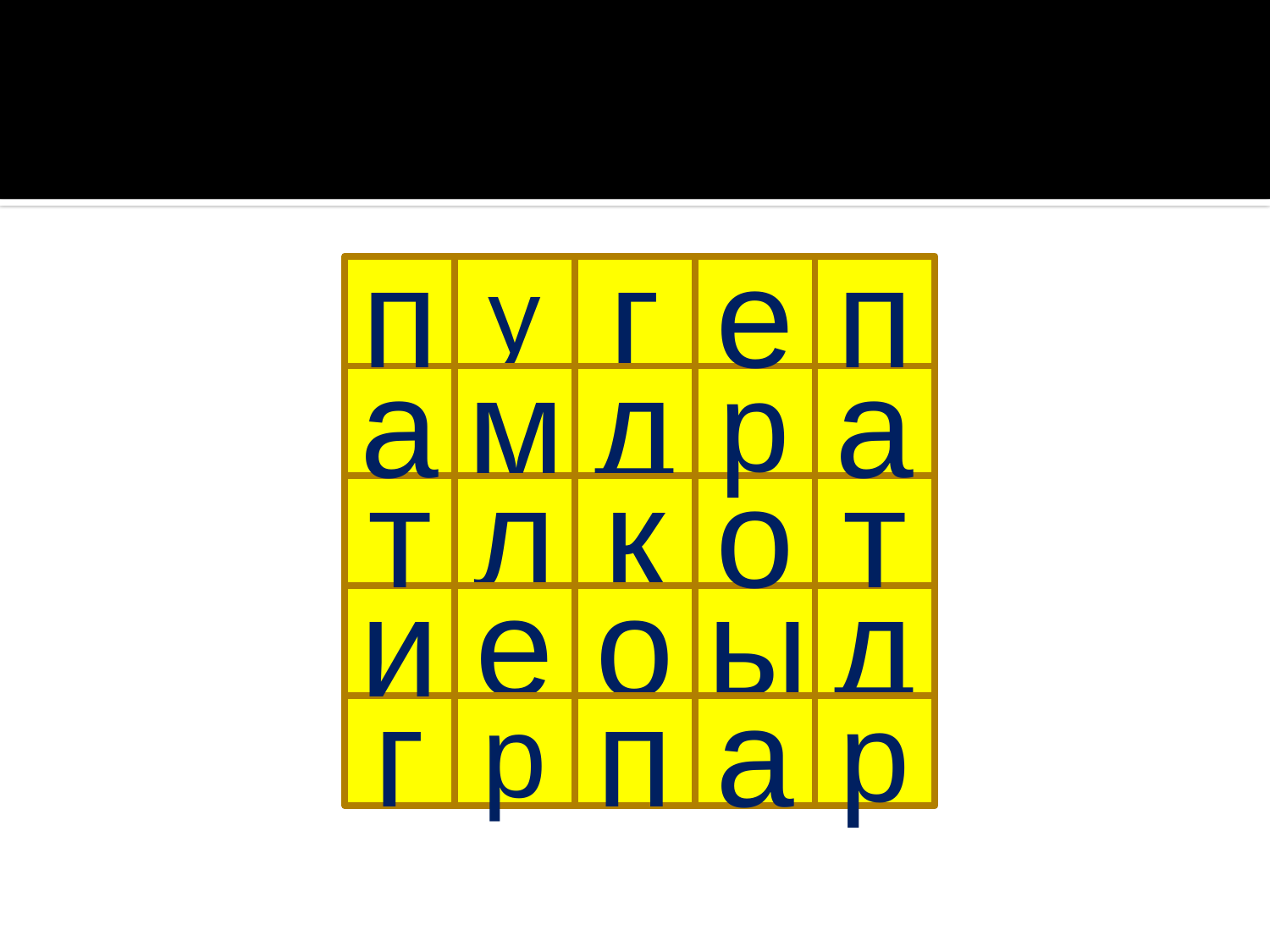

#

п
у
г
е
п
а
м
д
р
а
т
л
к
о
т
и
е
о
ы
д
г
р
п
а
р